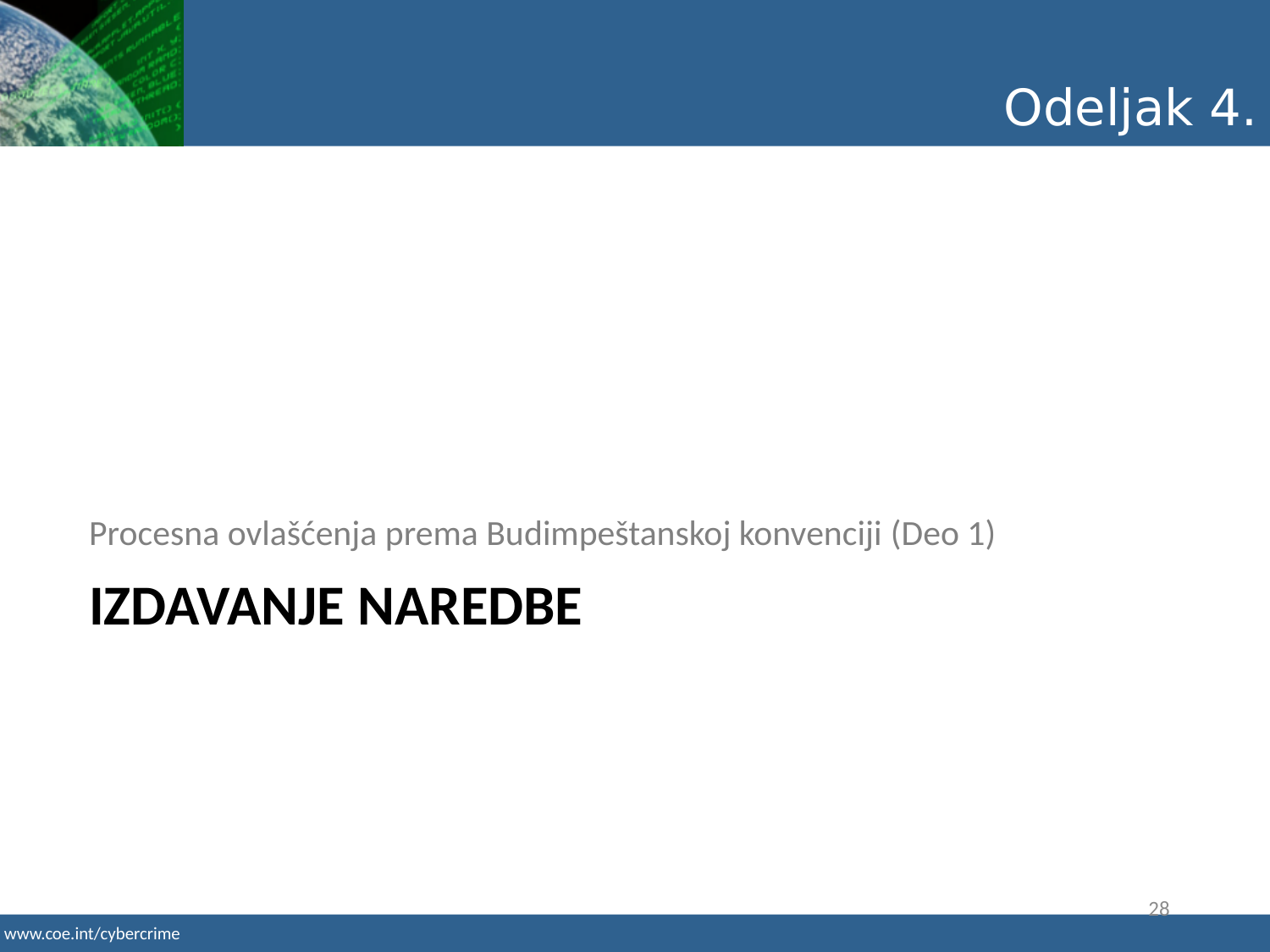

Odeljak 4.

Procesna ovlašćenja prema Budimpeštanskoj konvenciji (Deo 1)

# IZDAVANJE NAREDBE
28